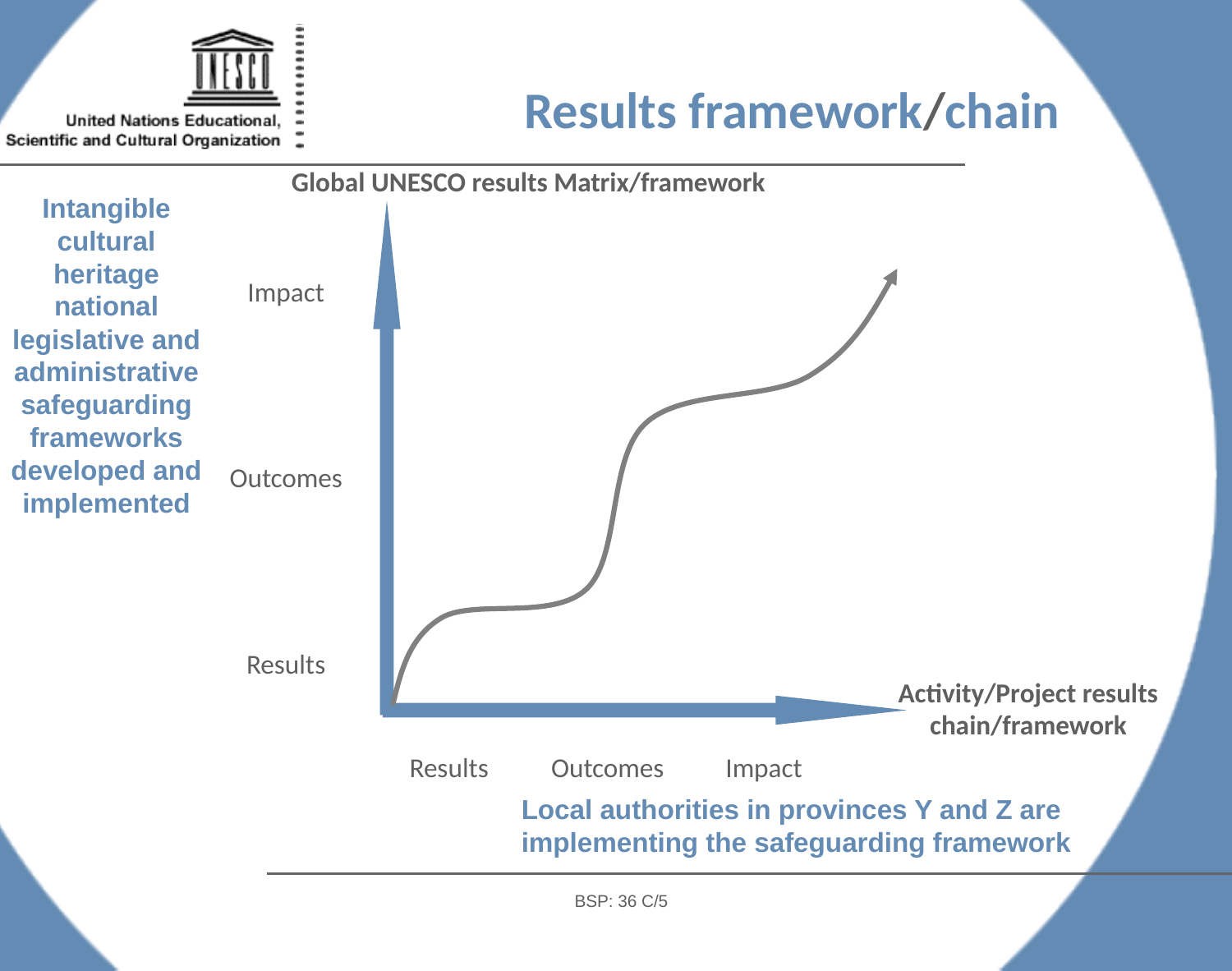

Results framework/chain
Global UNESCO results Matrix/framework
Intangible cultural heritage national legislative and administrative safeguarding frameworks developed and implemented
Impact

Outcomes

Results

Activity/Project results chain/framework

Results	   Outcomes          Impact
Local authorities in provinces Y and Z are implementing the safeguarding framework
BSP: 36 C/5